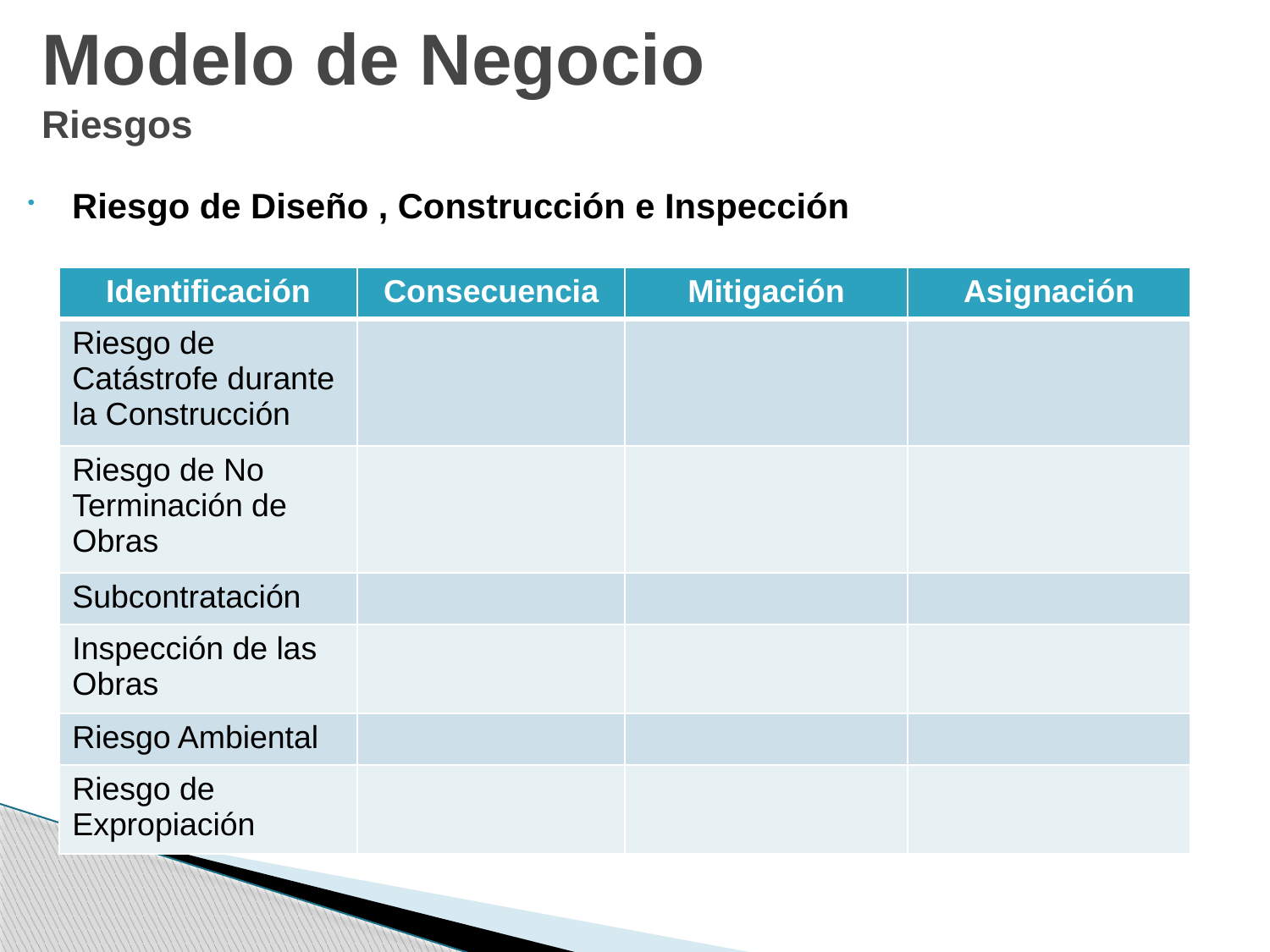

Modelo de Negocio
Riesgos
 Riesgo de Diseño , Construcción e Inspección
| Identificación | Consecuencia | Mitigación | Asignación |
| --- | --- | --- | --- |
| Riesgo de Catástrofe durante la Construcción |  |  |  |
| Riesgo de No Terminación de Obras |  |  |  |
| Subcontratación |  |  |  |
| Inspección de las Obras |  |  |  |
| Riesgo Ambiental |  |  |  |
| Riesgo de Expropiación |  |  |  |